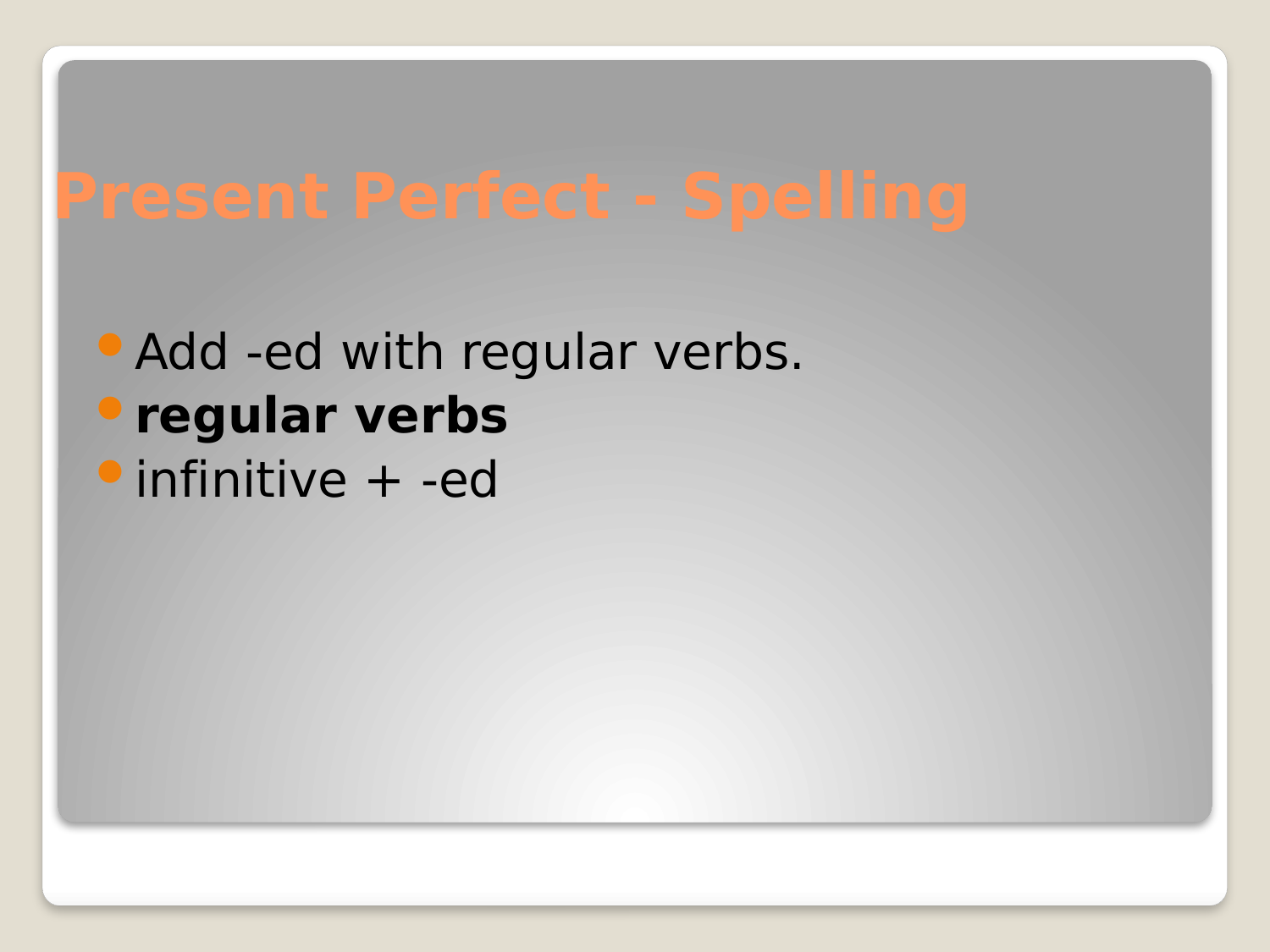

# Present Perfect - Spelling
Add -ed with regular verbs.
regular verbs
infinitive + -ed